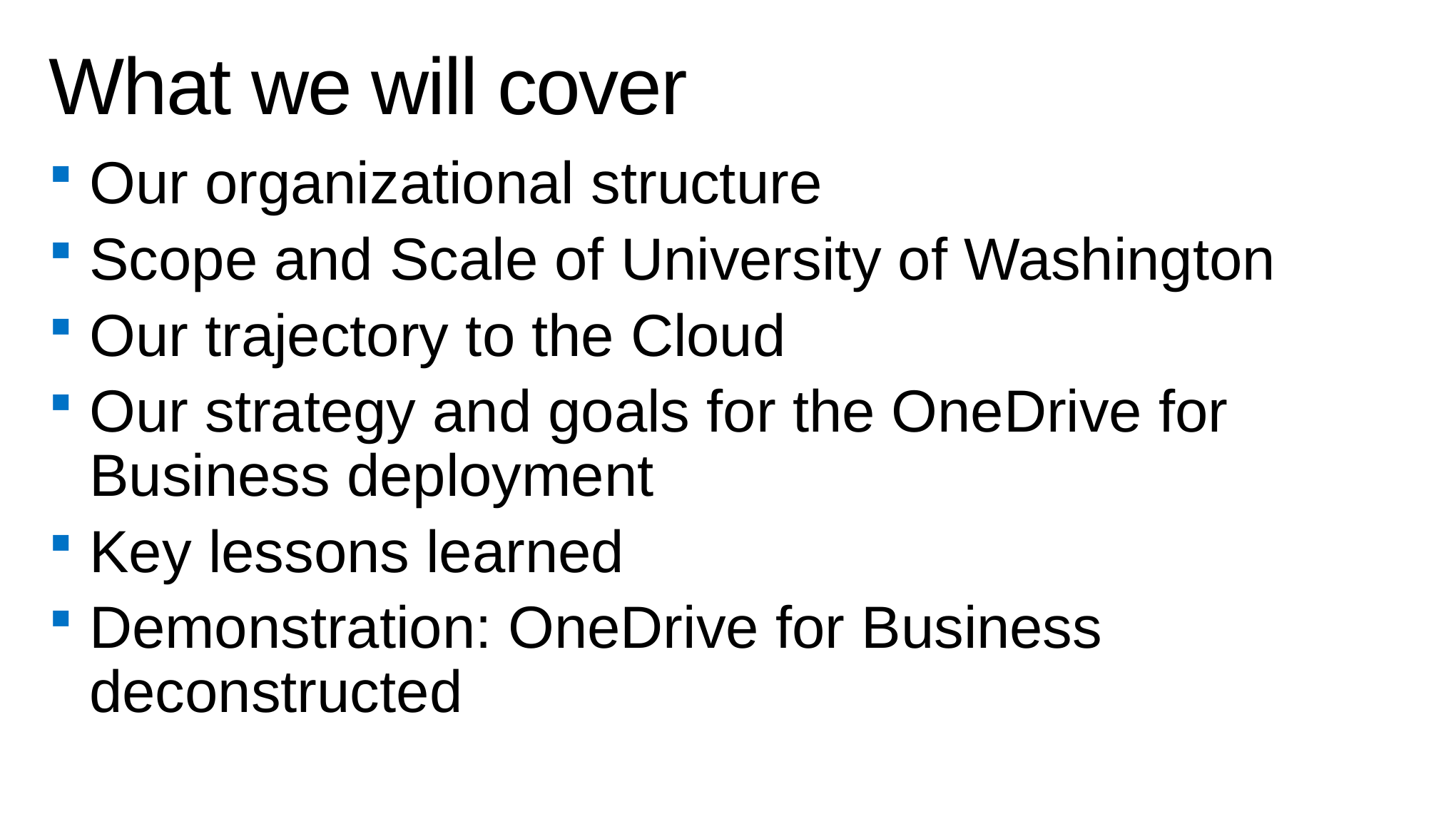

# What we will cover
Our organizational structure
Scope and Scale of University of Washington
Our trajectory to the Cloud
Our strategy and goals for the OneDrive for Business deployment
Key lessons learned
Demonstration: OneDrive for Business deconstructed